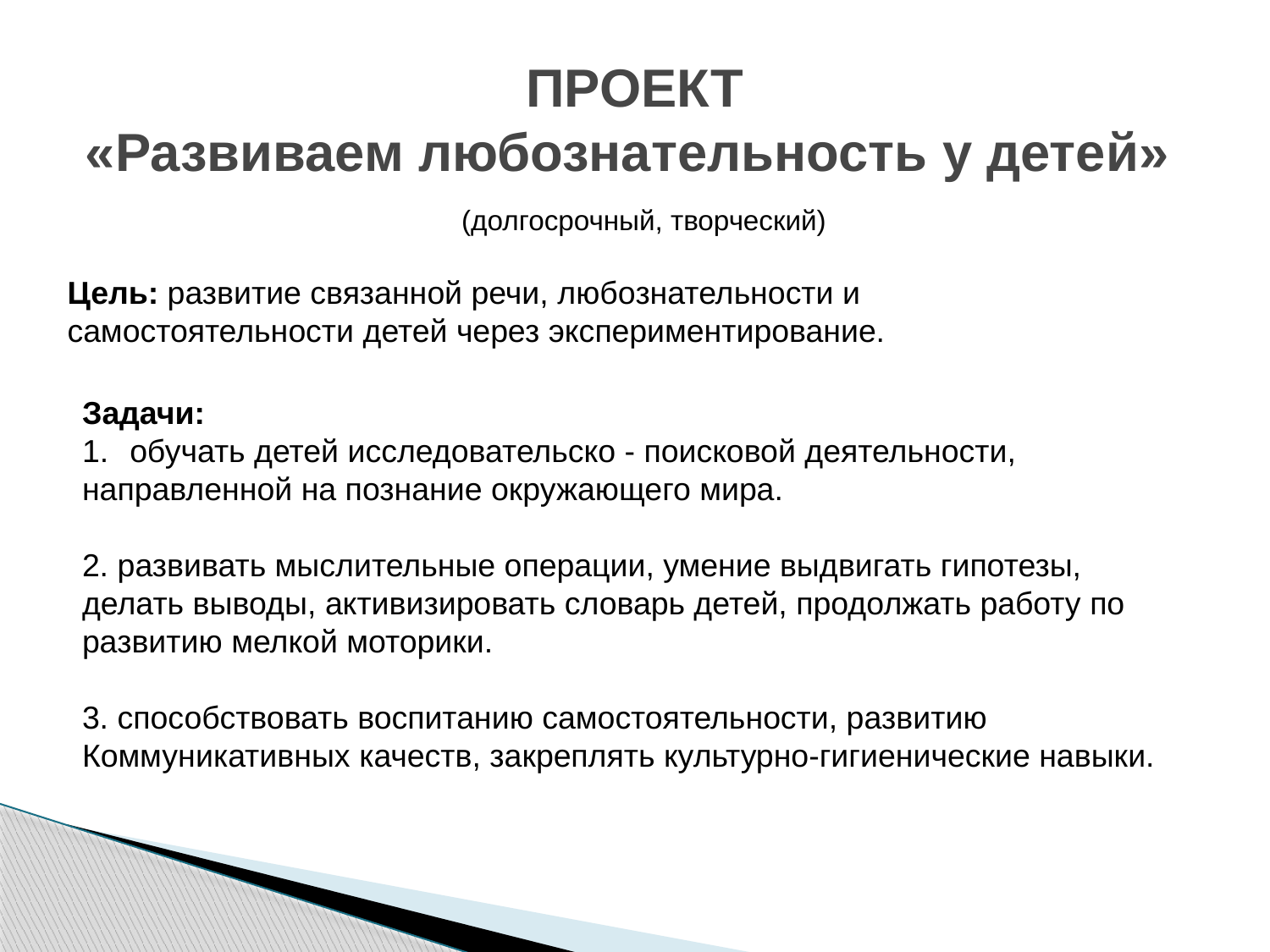

# ПРОЕКТ «Развиваем любознательность у детей»
(долгосрочный, творческий)
Цель: развитие связанной речи, любознательности и самостоятельности детей через экспериментирование.
Задачи:
обучать детей исследовательско - поисковой деятельности,
направленной на познание окружающего мира.

2. развивать мыслительные операции, умение выдвигать гипотезы,
делать выводы, активизировать словарь детей, продолжать работу по
развитию мелкой моторики.

3. способствовать воспитанию самостоятельности, развитию
Коммуникативных качеств, закреплять культурно-гигиенические навыки.